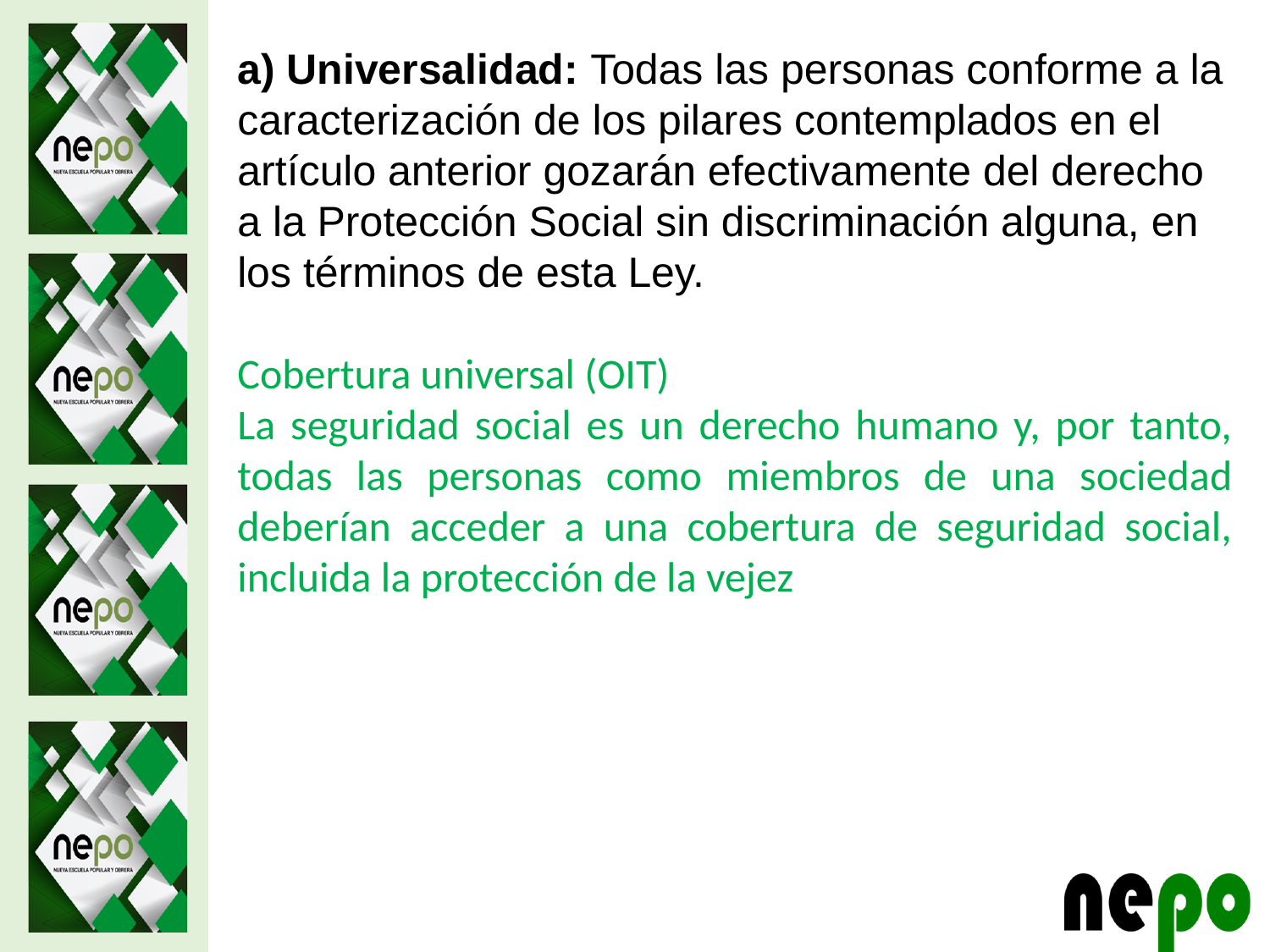

a) Universalidad: Todas las personas conforme a la caracterización de los pilares contemplados en el artículo anterior gozarán efectivamente del derecho a la Protección Social sin discriminación alguna, en los términos de esta Ley.

Cobertura universal (OIT)
La seguridad social es un derecho humano y, por tanto, todas las personas como miembros de una sociedad deberían acceder a una cobertura de seguridad social, incluida la protección de la vejez